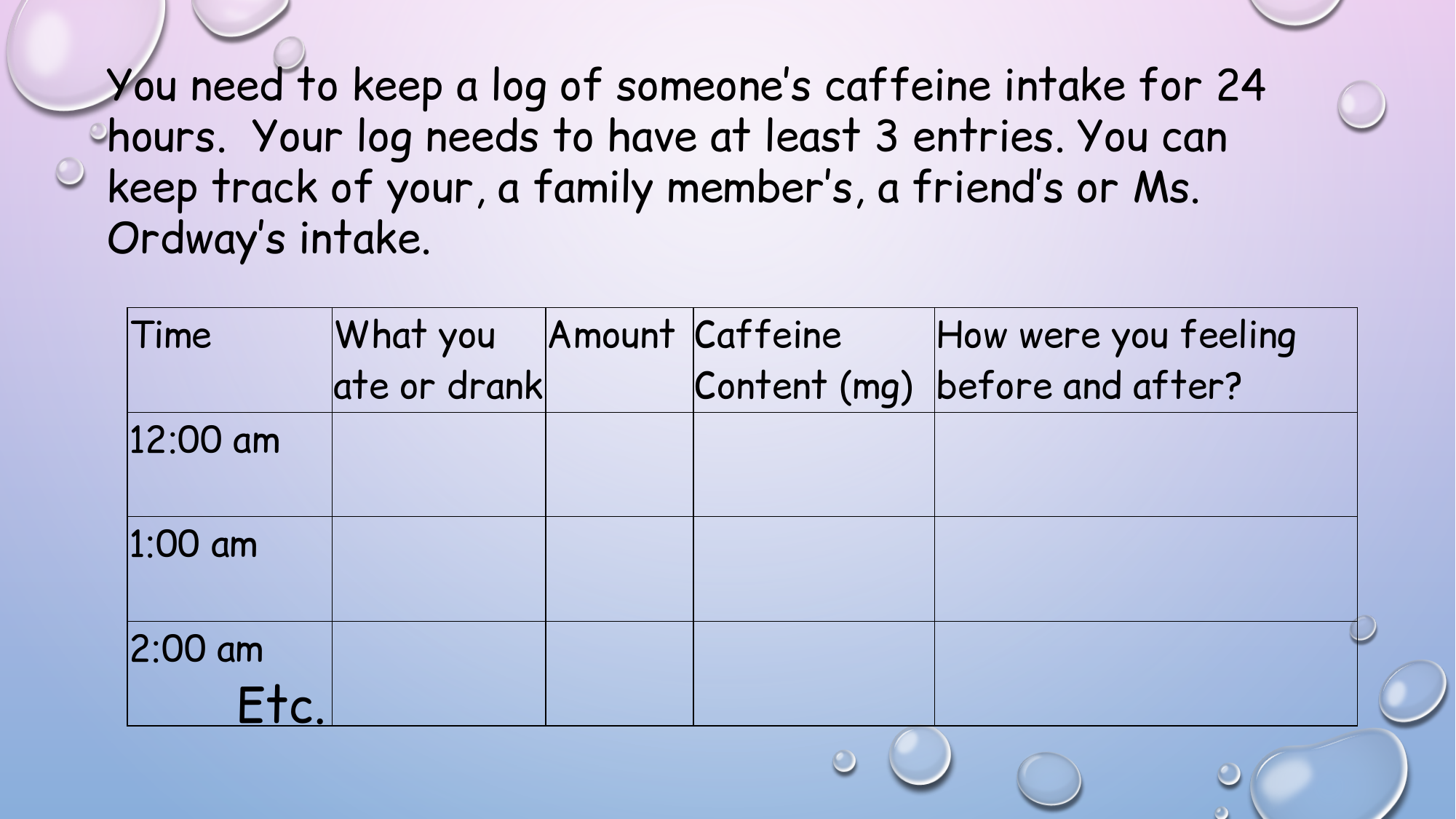

You need to keep a log of someone’s caffeine intake for 24 hours.  Your log needs to have at least 3 entries. You can keep track of your, a family member’s, a friend’s or Ms. Ordway’s intake.

| Time | What you ate or drank | Amount | Caffeine Content (mg) | How were you feeling before and after? |
| --- | --- | --- | --- | --- |
| 12:00 am |  |  |  |  |
| 1:00 am |  |  |  |  |
| 2:00 am |  |  |  |  |
Etc.